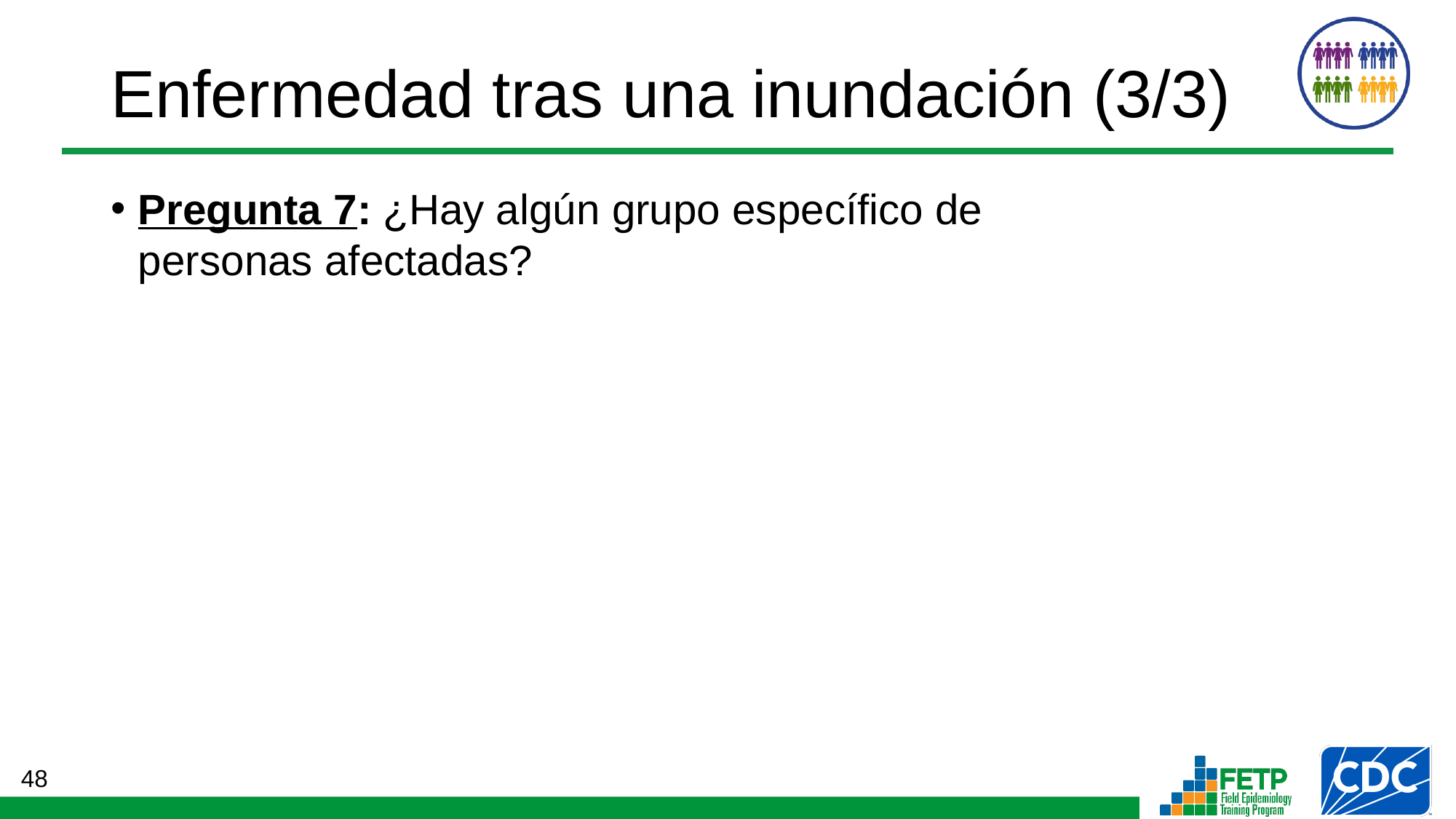

# Enfermedad tras una inundación (3/3)
Pregunta 7: ¿Hay algún grupo específico de
personas afectadas?